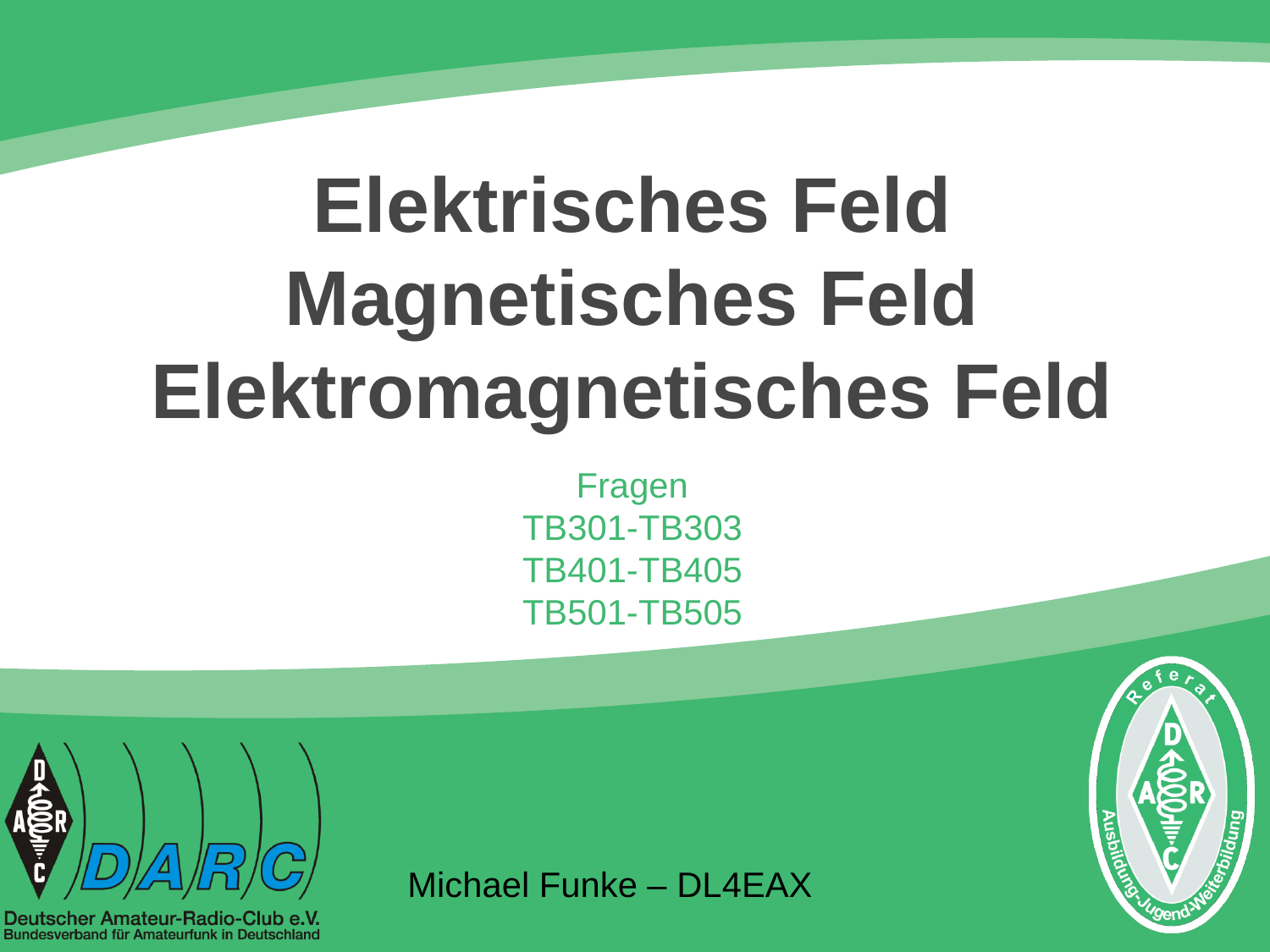

# Elektrisches Feld Magnetisches Feld Elektromagnetisches Feld
Fragen
TB301-TB303
TB401-TB405
TB501-TB505
Michael Funke – DL4EAX